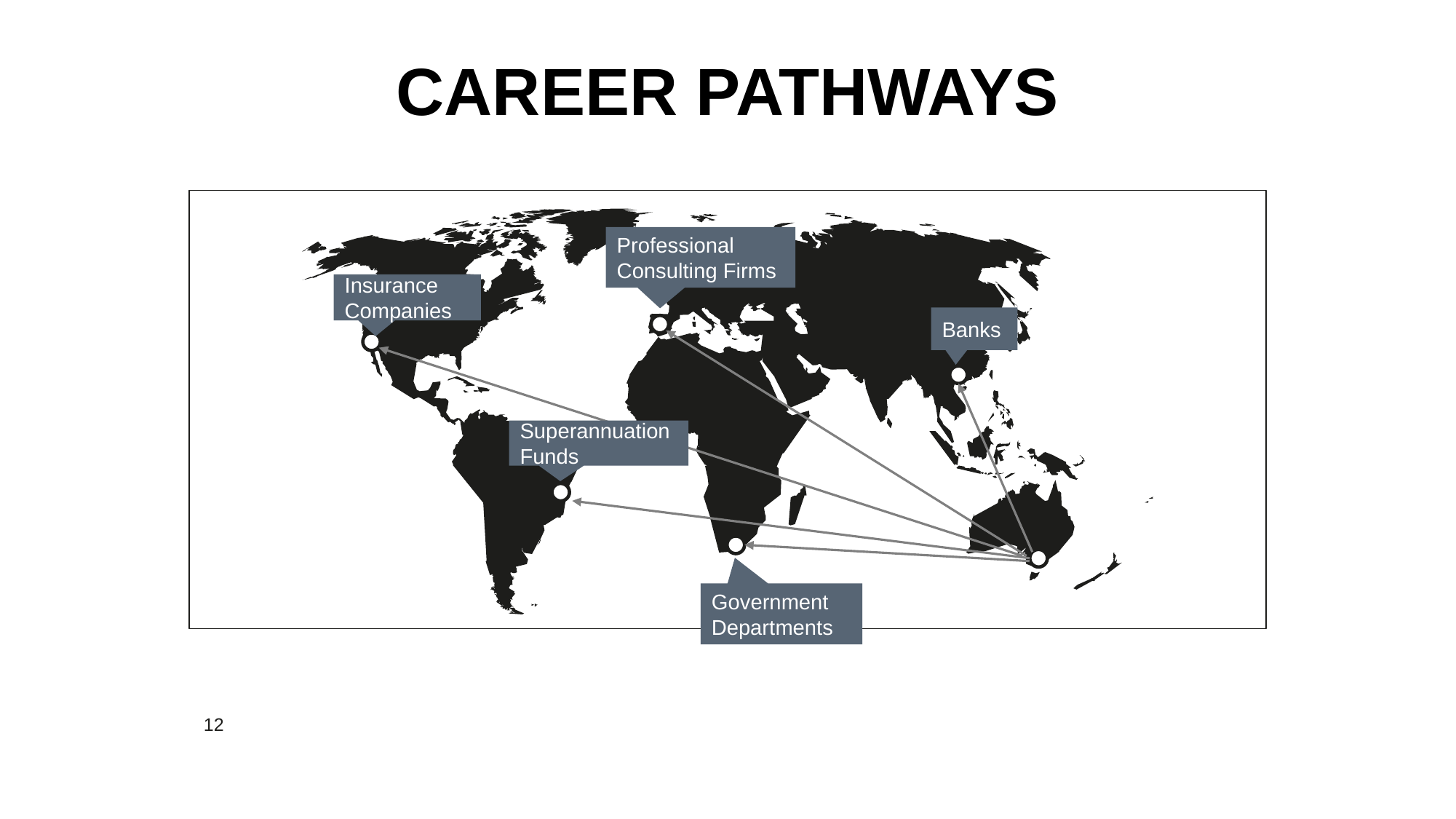

CAREER PATHWAYS

Professional Consulting Firms
Insurance Companies
Banks

Superannuation Funds

Government Departments
12